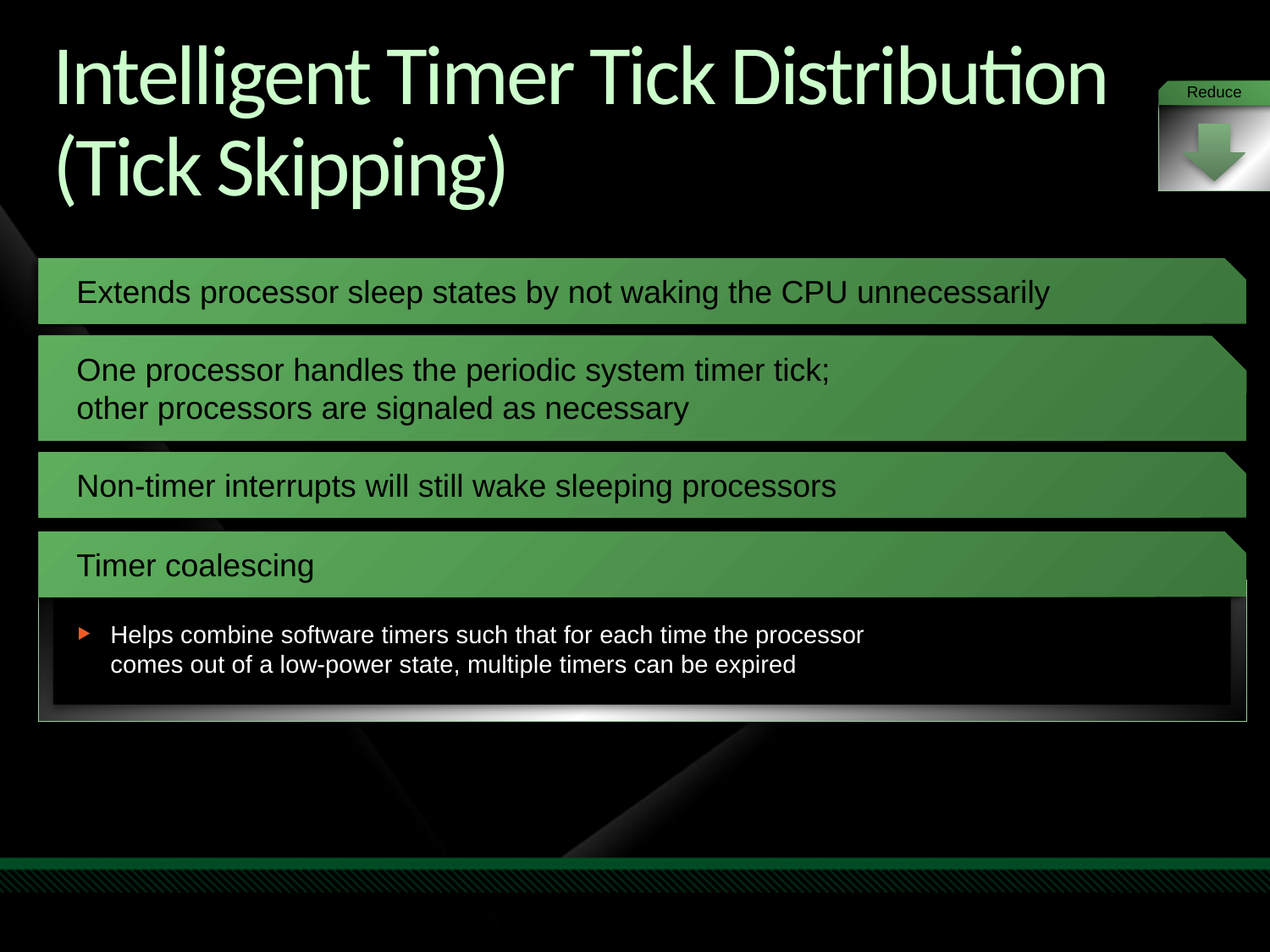

# Intelligent Timer Tick Distribution (Tick Skipping)
Reduce

Extends processor sleep states by not waking the CPU unnecessarily

One processor handles the periodic system timer tick;
other processors are signaled as necessary

Non-timer interrupts will still wake sleeping processors

Timer coalescing

Helps combine software timers such that for each time the processor
comes out of a low-power state, multiple timers can be expired